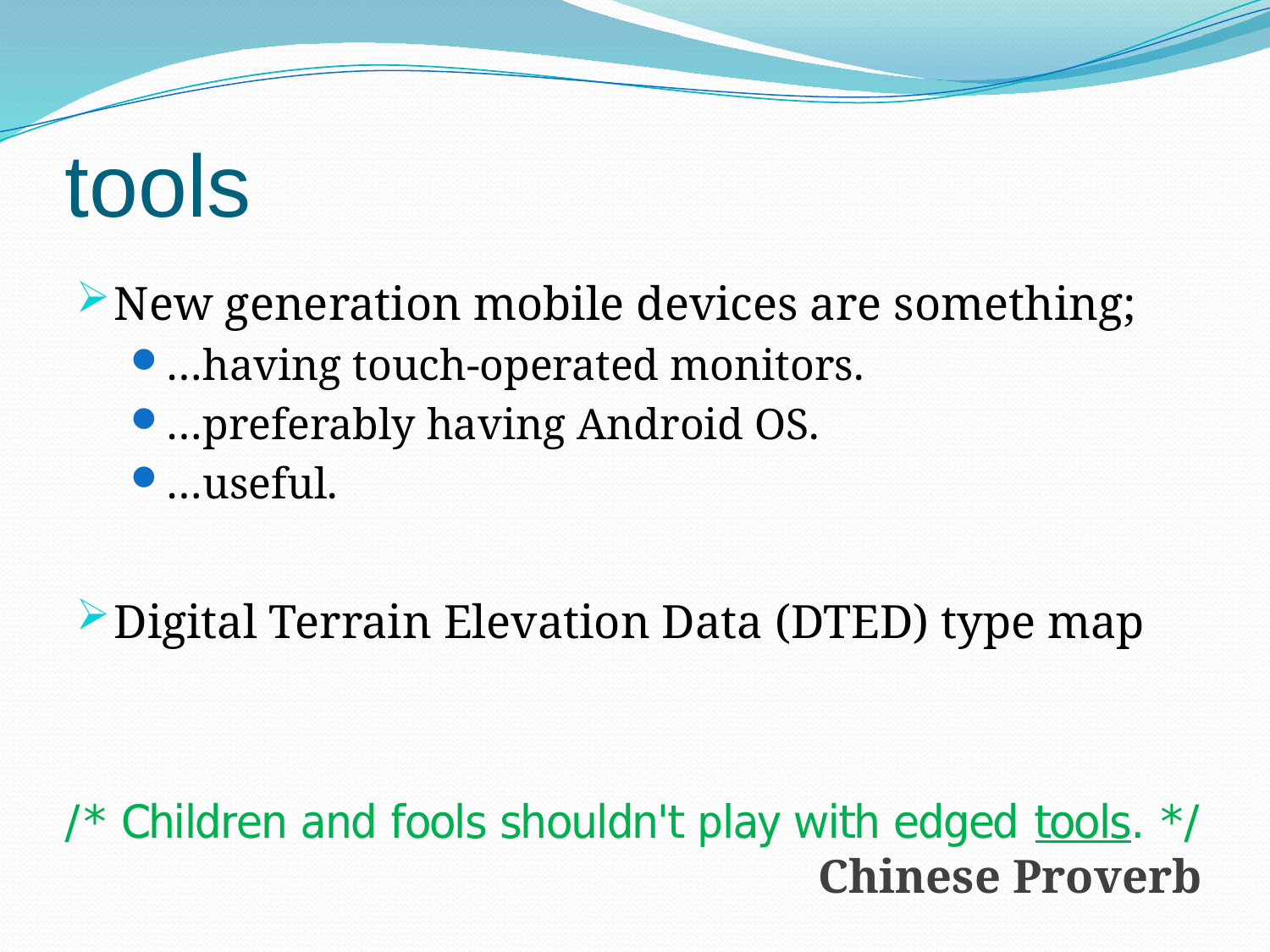

# tools
New generation mobile devices are something;
…having touch-operated monitors.
…preferably having Android OS.
…useful.

Digital Terrain Elevation Data (DTED) type map

/* Children and fools shouldn't play with edged tools. */
Chinese Proverb